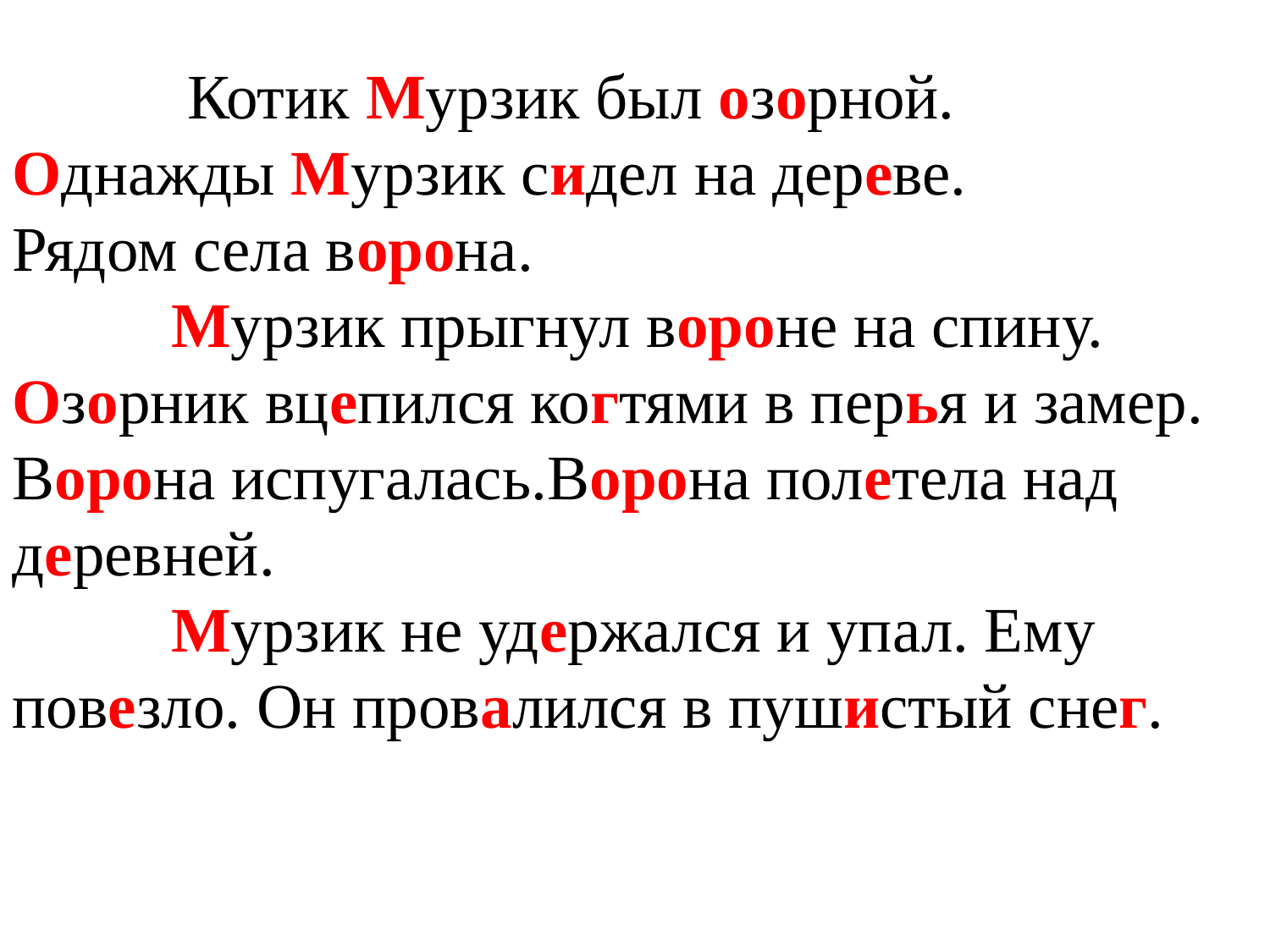

Котик Мурзик был озорной.
Однажды Мурзик сидел на дереве.
Рядом села ворона.
          Мурзик прыгнул вороне на спину.
Озорник вцепился когтями в перья и замер. Ворона испугалась.Ворона полетела над деревней.
          Мурзик не удержался и упал. Ему повезло. Он провалился в пушистый снег.